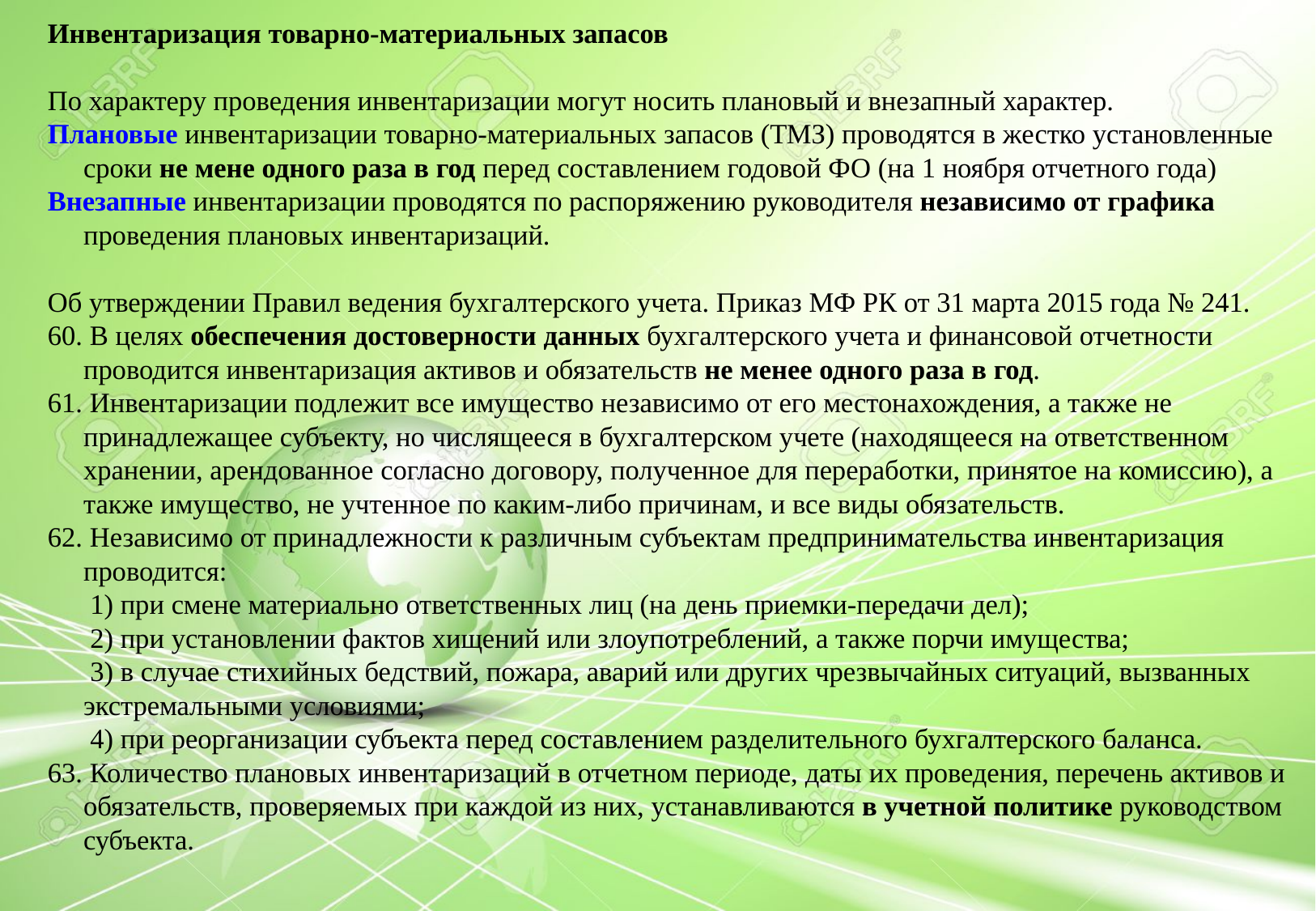

Инвентаризация товарно-материальных запасов

По характеру проведения инвентаризации могут носить плановый и внезапный характер.
Плановые инвентаризации товарно-материальных запасов (ТМЗ) проводятся в жестко установленные сроки не мене одного раза в год перед составлением годовой ФО (на 1 ноября отчетного года)
Внезапные инвентаризации проводятся по распоряжению руководителя независимо от графика проведения плановых инвентаризаций.

Об утверждении Правил ведения бухгалтерского учета. Приказ МФ РК от 31 марта 2015 года № 241.
60. В целях обеспечения достоверности данных бухгалтерского учета и финансовой отчетности проводится инвентаризация активов и обязательств не менее одного раза в год.
61. Инвентаризации подлежит все имущество независимо от его местонахождения, а также не принадлежащее субъекту, но числящееся в бухгалтерском учете (находящееся на ответственном хранении, арендованное согласно договору, полученное для переработки, принятое на комиссию), а также имущество, не учтенное по каким-либо причинам, и все виды обязательств.
62. Независимо от принадлежности к различным субъектам предпринимательства инвентаризация проводится:
      1) при смене материально ответственных лиц (на день приемки-передачи дел);
      2) при установлении фактов хищений или злоупотреблений, а также порчи имущества;
      3) в случае стихийных бедствий, пожара, аварий или других чрезвычайных ситуаций, вызванных экстремальными условиями;
      4) при реорганизации субъекта перед составлением разделительного бухгалтерского баланса.
63. Количество плановых инвентаризаций в отчетном периоде, даты их проведения, перечень активов и обязательств, проверяемых при каждой из них, устанавливаются в учетной политике руководством субъекта.